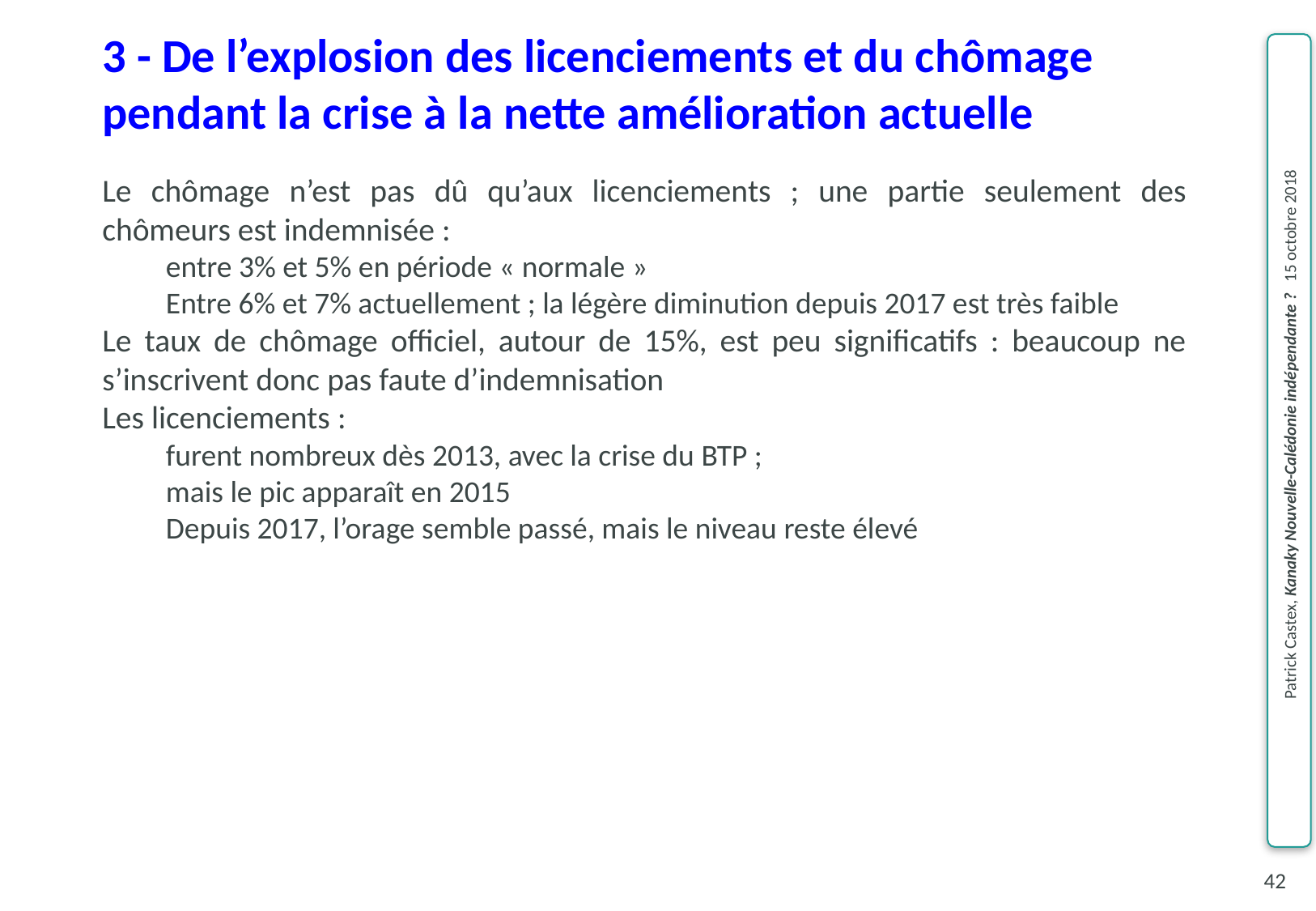

3 - De l’explosion des licenciements et du chômage
pendant la crise à la nette amélioration actuelle
Le chômage n’est pas dû qu’aux licenciements ; une partie seulement des chômeurs est indemnisée :
entre 3% et 5% en période « normale »
Entre 6% et 7% actuellement ; la légère diminution depuis 2017 est très faible
Le taux de chômage officiel, autour de 15%, est peu significatifs : beaucoup ne s’inscrivent donc pas faute d’indemnisation
Les licenciements :
furent nombreux dès 2013, avec la crise du BTP ;
mais le pic apparaît en 2015
Depuis 2017, l’orage semble passé, mais le niveau reste élevé